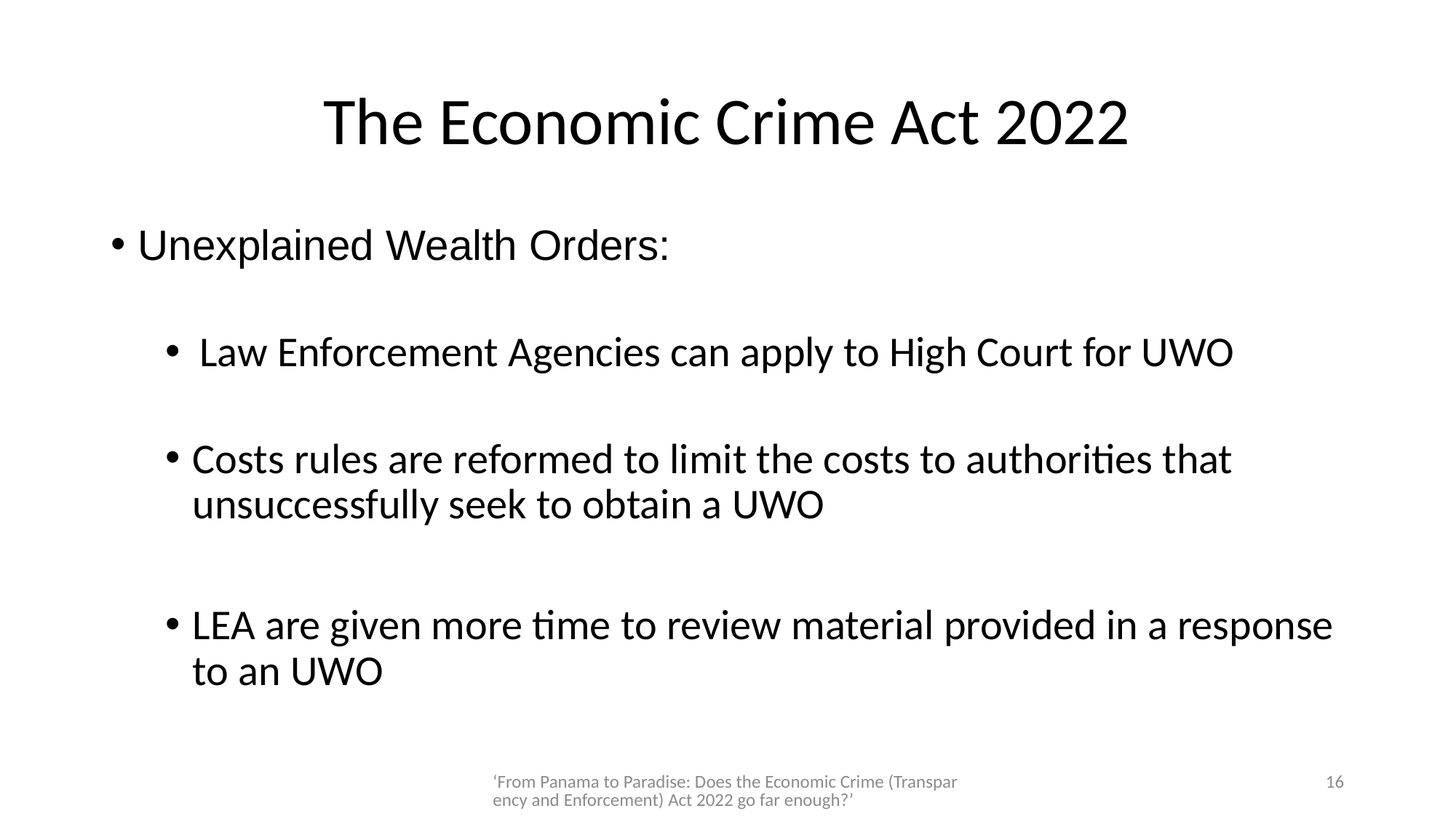

# The Economic Crime Act 2022
Unexplained Wealth Orders:

Law Enforcement Agencies can apply to High Court for UWO

Costs rules are reformed to limit the costs to authorities that unsuccessfully seek to obtain a UWO

LEA are given more time to review material provided in a response to an UWO

‘From Panama to Paradise: Does the Economic Crime (Transparency and Enforcement) Act 2022 go far enough?’
16